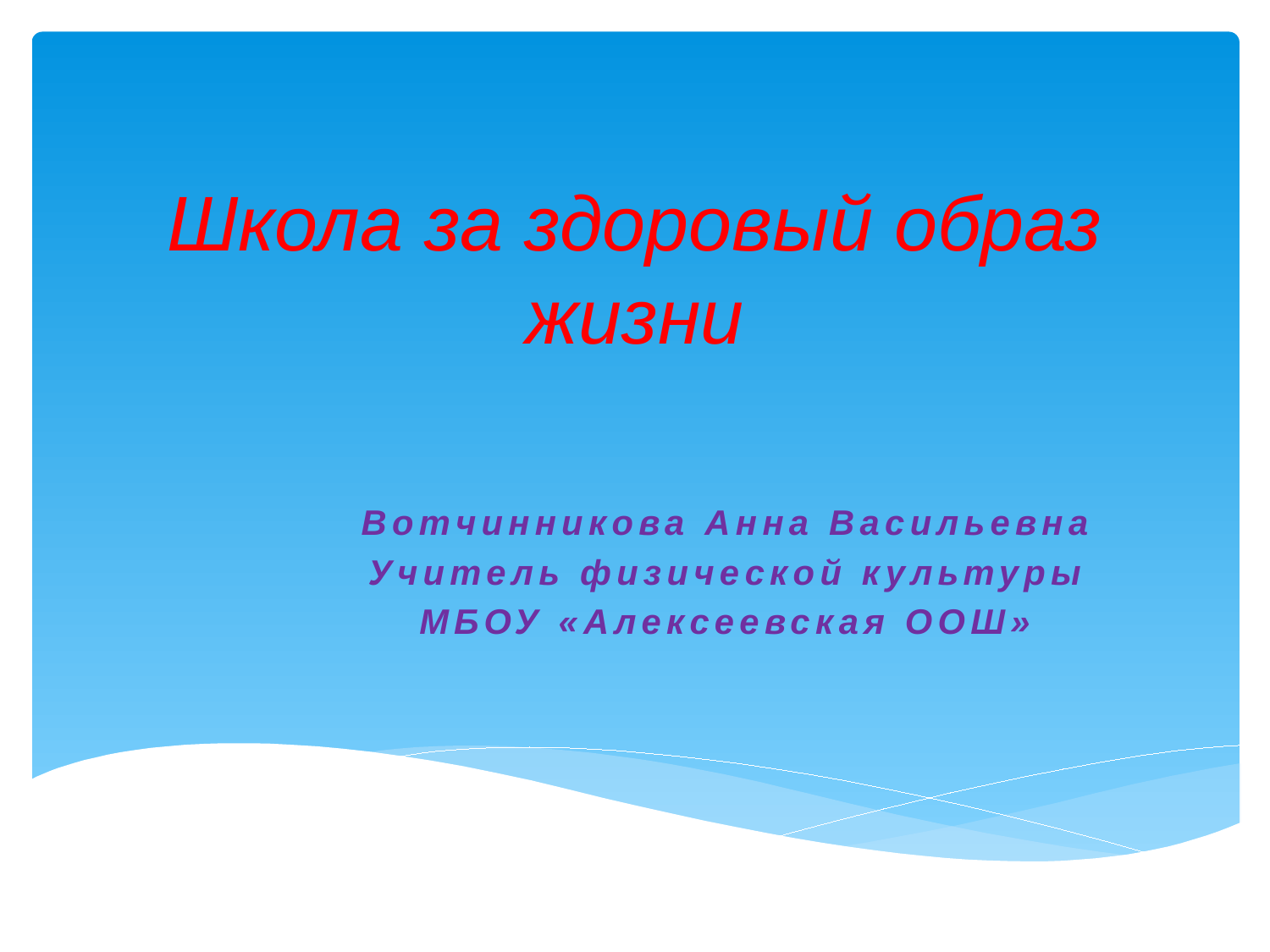

# Школа за здоровый образ жизни
Вотчинникова Анна Васильевна
Учитель физической культуры
МБОУ «Алексеевская ООШ»